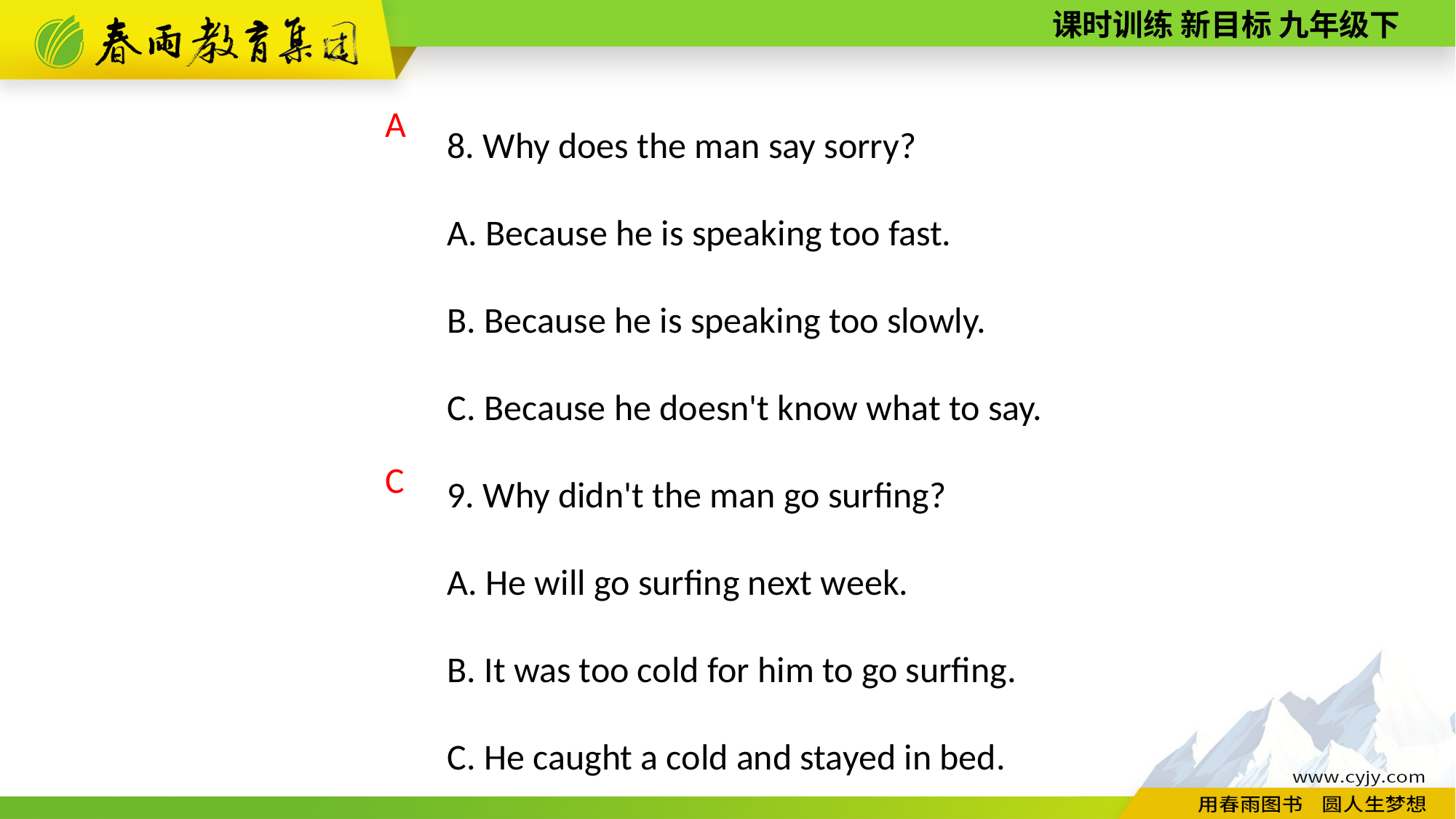

8. Why does the man say sorry?
A. Because he is speaking too fast.
B. Because he is speaking too slowly.
C. Because he doesn't know what to say.
9. Why didn't the man go surfing?
A. He will go surfing next week.
B. It was too cold for him to go surfing.
C. He caught a cold and stayed in bed.
A
C